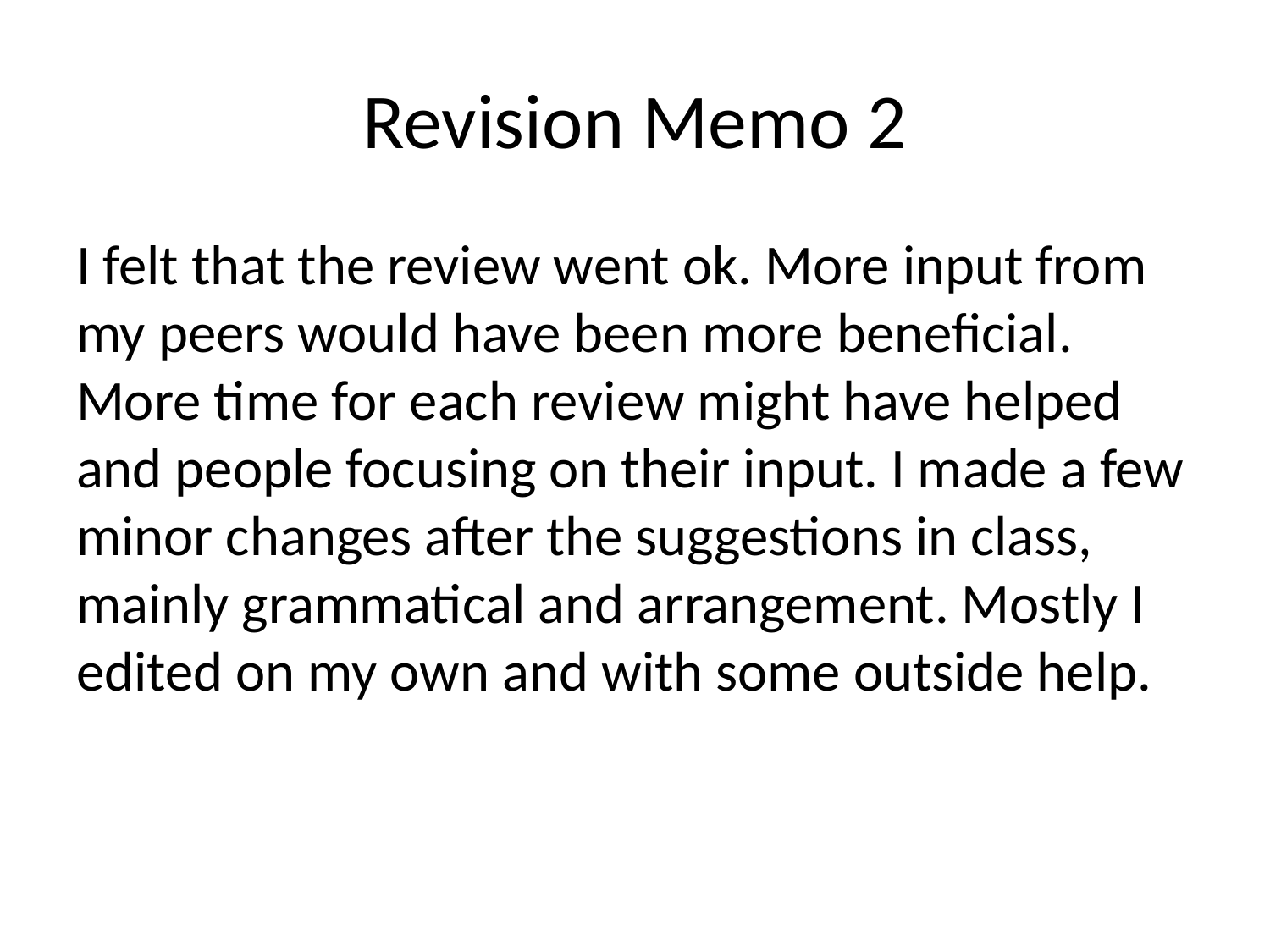

# Revision Memo 2
I felt that the review went ok. More input from my peers would have been more beneficial. More time for each review might have helped and people focusing on their input. I made a few minor changes after the suggestions in class, mainly grammatical and arrangement. Mostly I edited on my own and with some outside help.